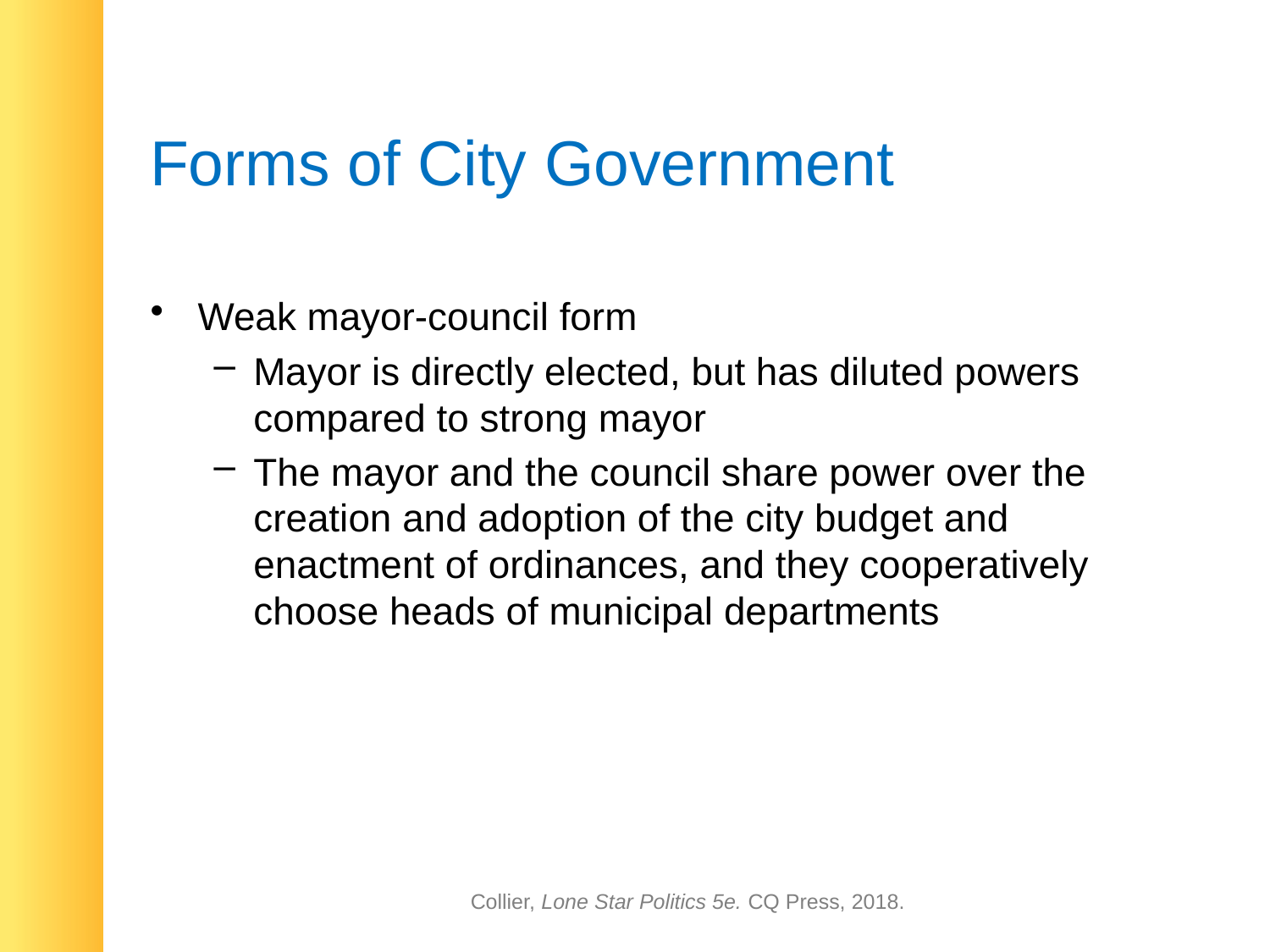

# Forms of City Government
Weak mayor-council form
Mayor is directly elected, but has diluted powers compared to strong mayor
The mayor and the council share power over the creation and adoption of the city budget and enactment of ordinances, and they cooperatively choose heads of municipal departments
Collier, Lone Star Politics 5e. CQ Press, 2018.